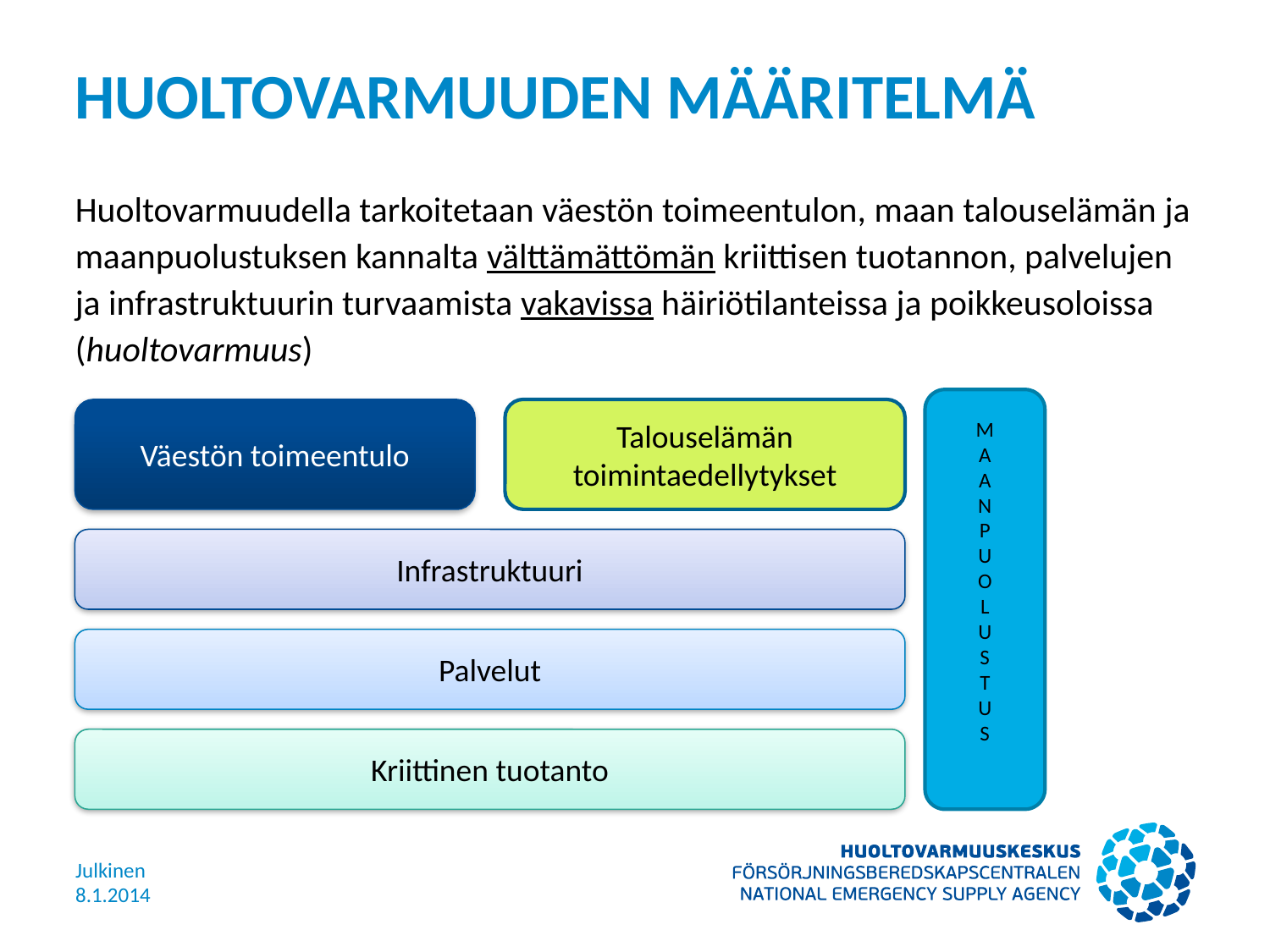

# Huoltovarmuuden määritelmä
Huoltovarmuudella tarkoitetaan väestön toimeentulon, maan talouselämän ja maanpuolustuksen kannalta välttämättömän kriittisen tuotannon, palvelujen ja infrastruktuurin turvaamista vakavissa häiriötilanteissa ja poikkeusoloissa (huoltovarmuus)
M
A
A
N
P
U
O
L
U
S
T
U
S

Väestön toimeentulo
Talouselämän toimintaedellytykset
Infrastruktuuri
Palvelut
Kriittinen tuotanto
Julkinen
8.1.2014